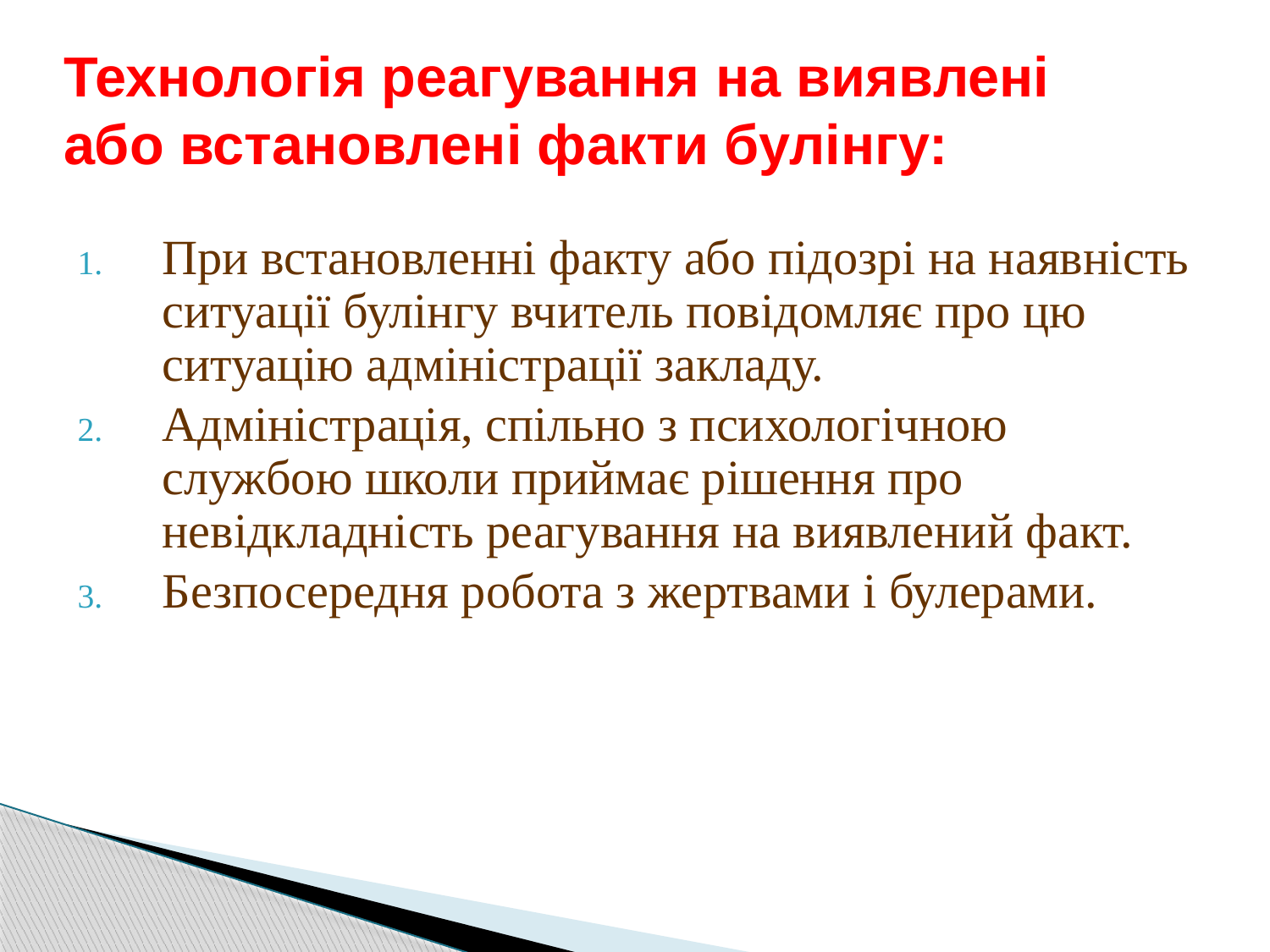

Технологія реагування на виявлені або встановлені факти булінгу:
При встановленні факту або підозрі на наявність ситуації булінгу вчитель повідомляє про цю ситуацію адміністрації закладу.
Адміністрація, спільно з психологічною службою школи приймає рішення про невідкладність реагування на виявлений факт.
Безпосередня робота з жертвами і булерами.